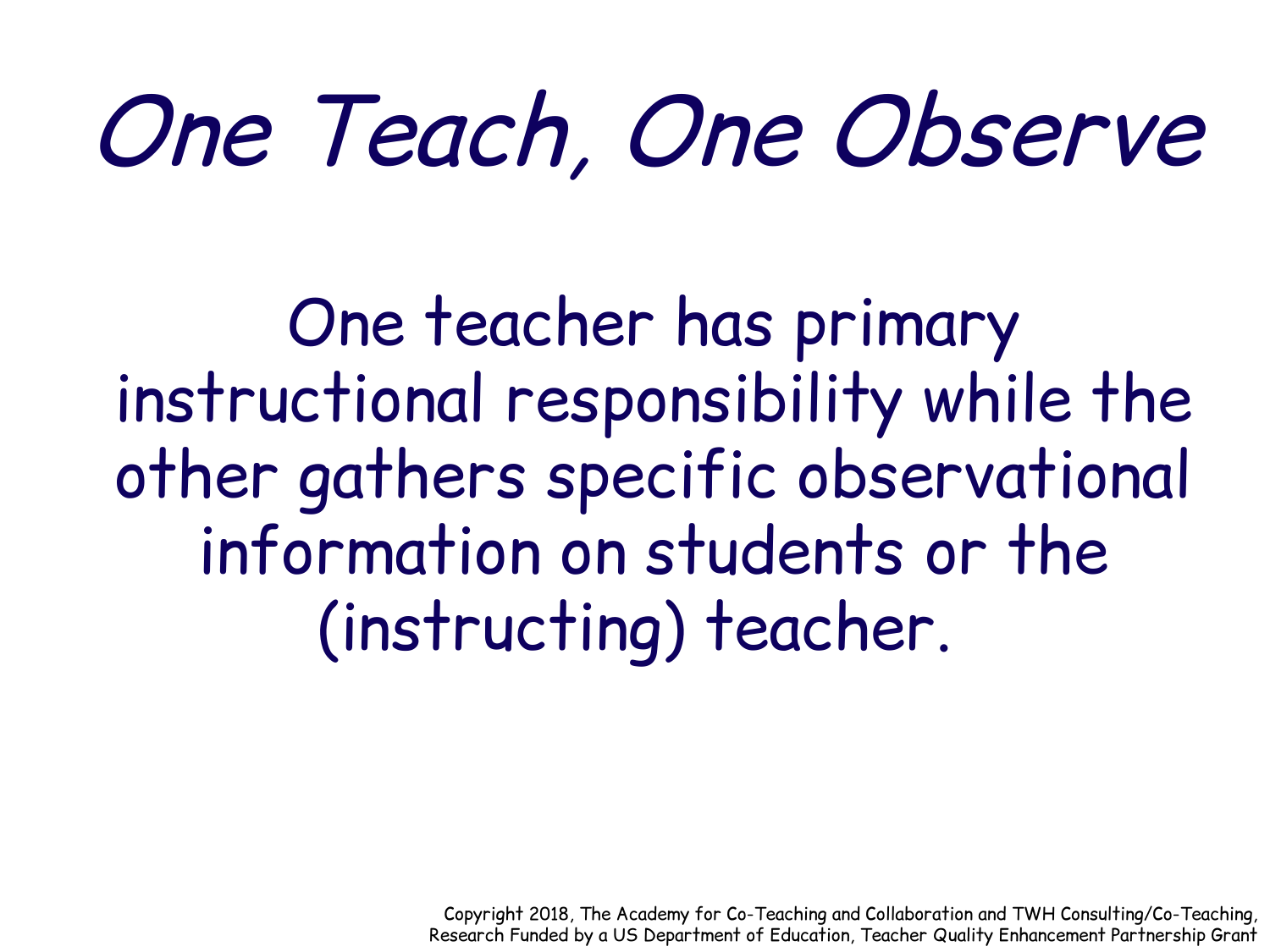

# One Teach, One Observe
	One teacher has primary instructional responsibility while the other gathers specific observational information on students or the (instructing) teacher.
Copyright 2018, The Academy for Co-Teaching and Collaboration and TWH Consulting/Co-Teaching,
Research Funded by a US Department of Education, Teacher Quality Enhancement Partnership Grant